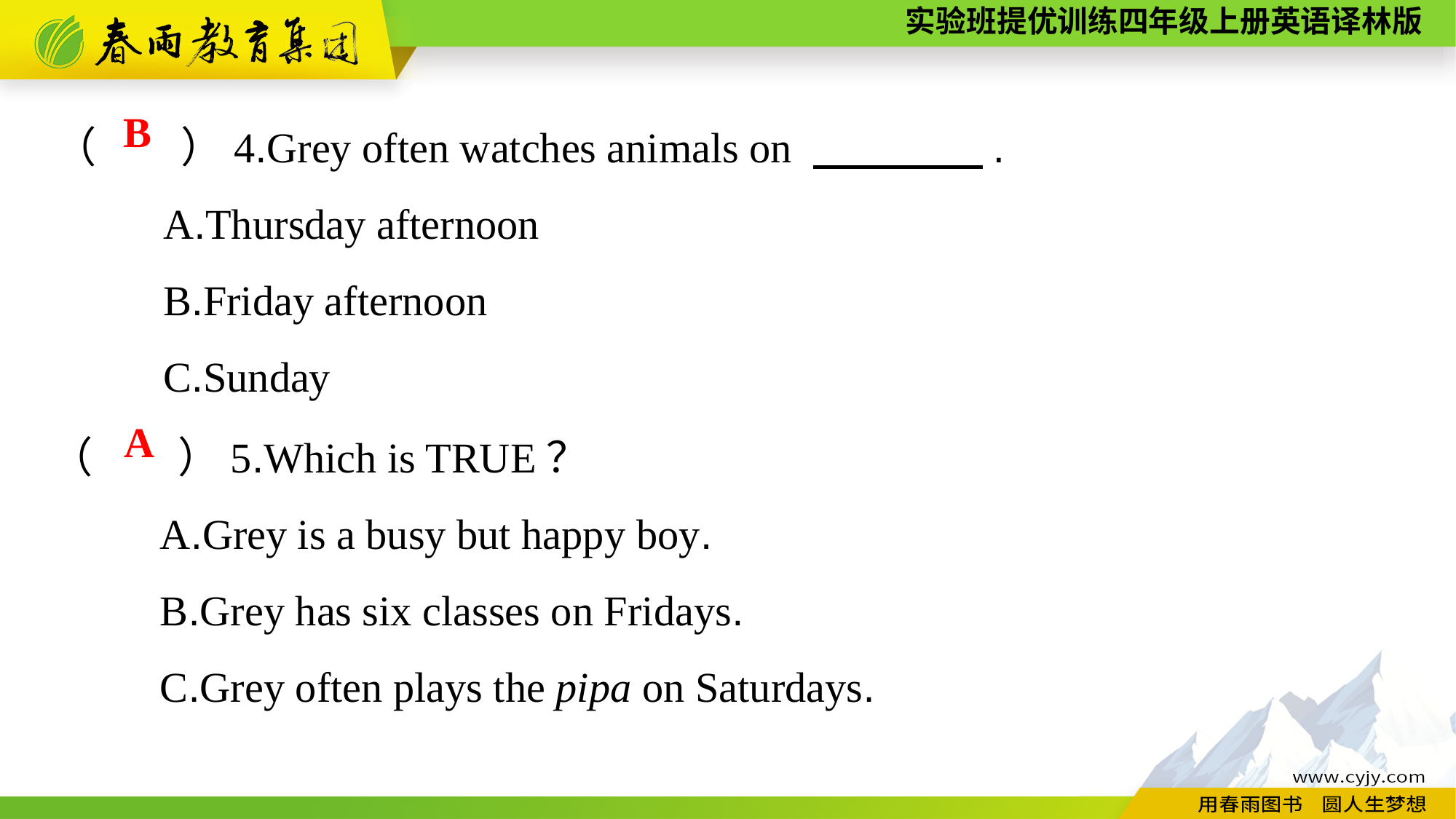

（　　）4.Grey often watches animals on 　　　　.
	A.Thursday afternoon
	B.Friday afternoon
	C.Sunday
B
（　　）5.Which is TRUE？
	A.Grey is a busy but happy boy.
	B.Grey has six classes on Fridays.
	C.Grey often plays the pipa on Saturdays.
A